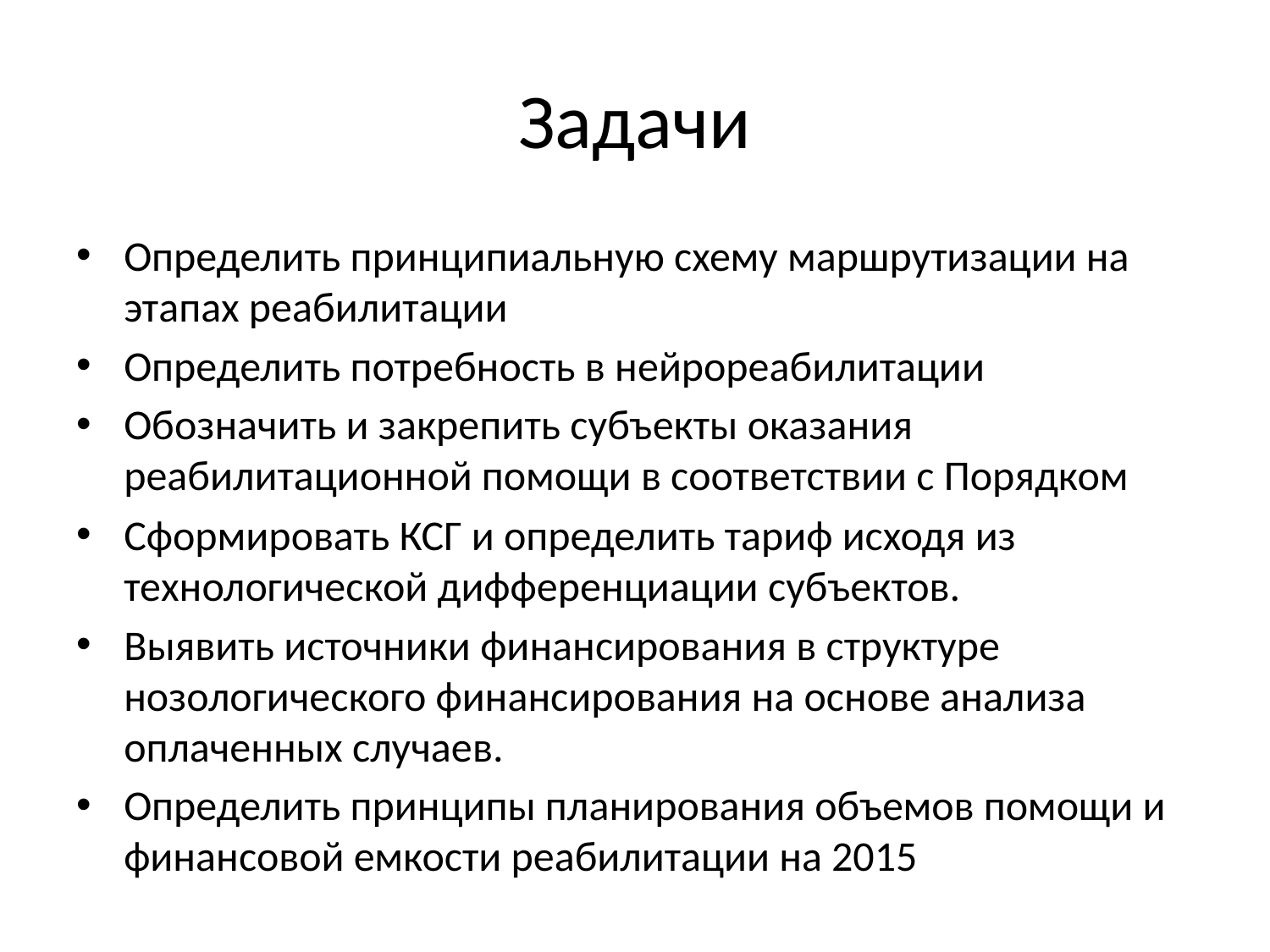

# Задачи
Определить принципиальную схему маршрутизации на этапах реабилитации
Определить потребность в нейрореабилитации
Обозначить и закрепить субъекты оказания реабилитационной помощи в соответствии с Порядком
Сформировать КСГ и определить тариф исходя из технологической дифференциации субъектов.
Выявить источники финансирования в структуре нозологического финансирования на основе анализа оплаченных случаев.
Определить принципы планирования объемов помощи и финансовой емкости реабилитации на 2015